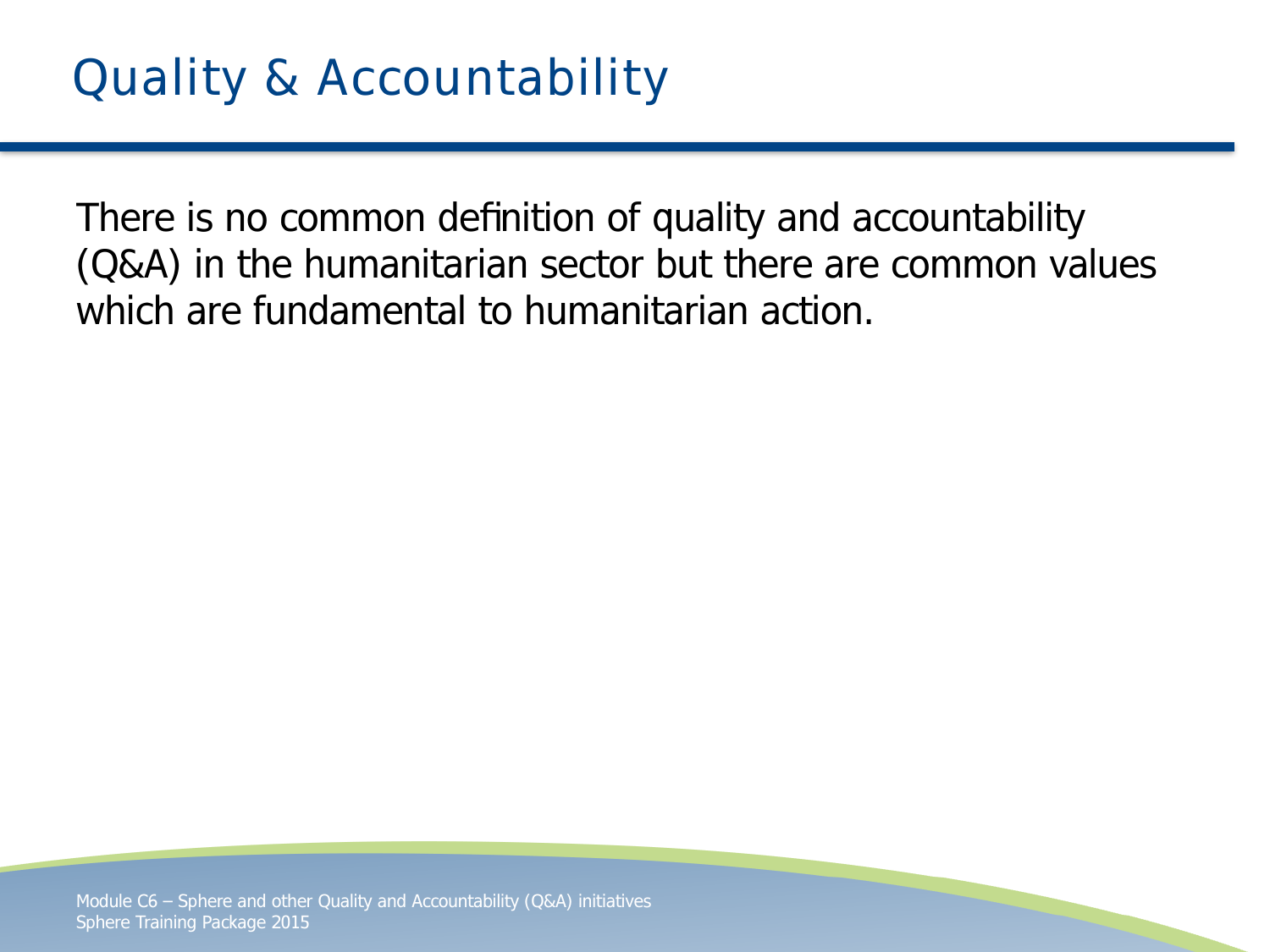

# Quality & Accountability
There is no common definition of quality and accountability (Q&A) in the humanitarian sector but there are common values which are fundamental to humanitarian action.
Module C6 – Sphere and other Quality and Accountability (Q&A) initiatives
Sphere Training Package 2015